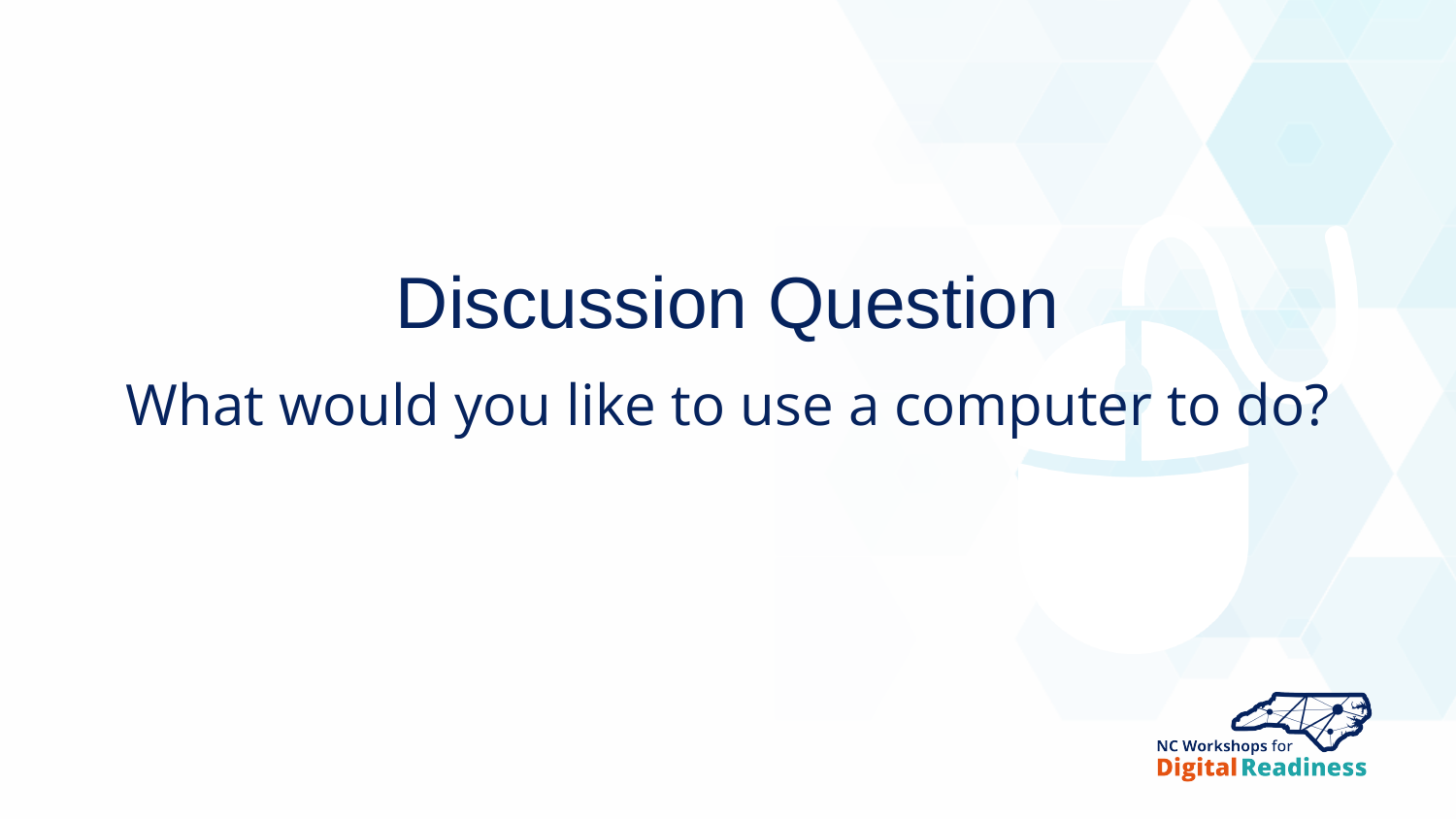

# Discussion Question
What would you like to use a computer to do?